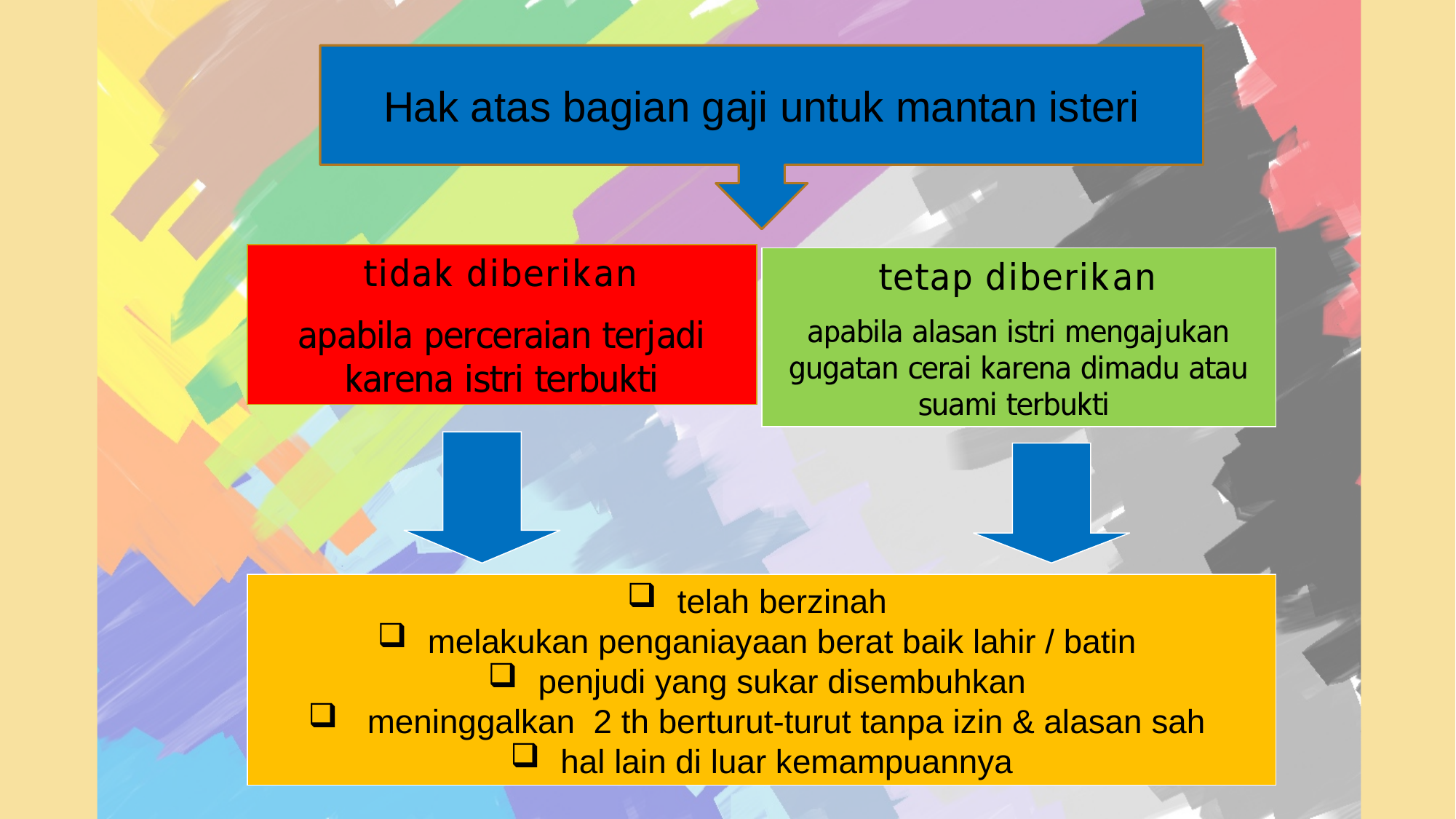

Hak atas bagian gaji untuk mantan isteri
tidak diberikan
apabila perceraian terjadi karena istri terbukti
tetap diberikan
apabila alasan istri mengajukan gugatan cerai karena dimadu atau suami terbukti

 telah berzinah
 melakukan penganiayaan berat baik lahir / batin
 penjudi yang sukar disembuhkan
  meninggalkan  2 th berturut-turut tanpa izin & alasan sah
 hal lain di luar kemampuannya